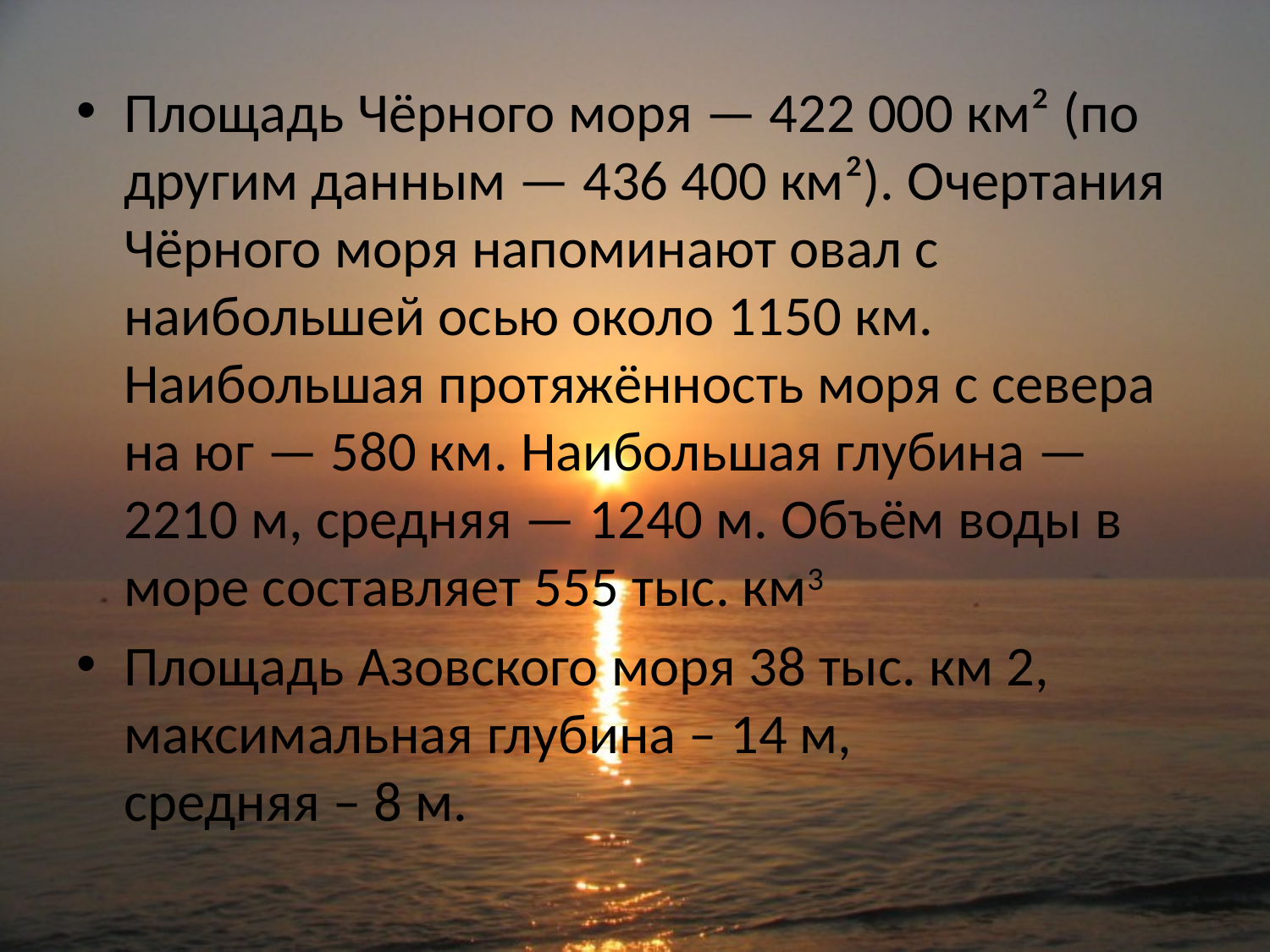

Площадь Чёрного моря — 422 000 км² (по другим данным — 436 400 км²). Очертания Чёрного моря напоминают овал с наибольшей осью около 1150 км. Наибольшая протяжённость моря с севера на юг — 580 км. Наибольшая глубина — 2210 м, средняя — 1240 м. Объём воды в море составляет 555 тыс. км3
Площадь Азовского моря 38 тыс. км 2, максимальная глубина – 14 м,                  средняя – 8 м.